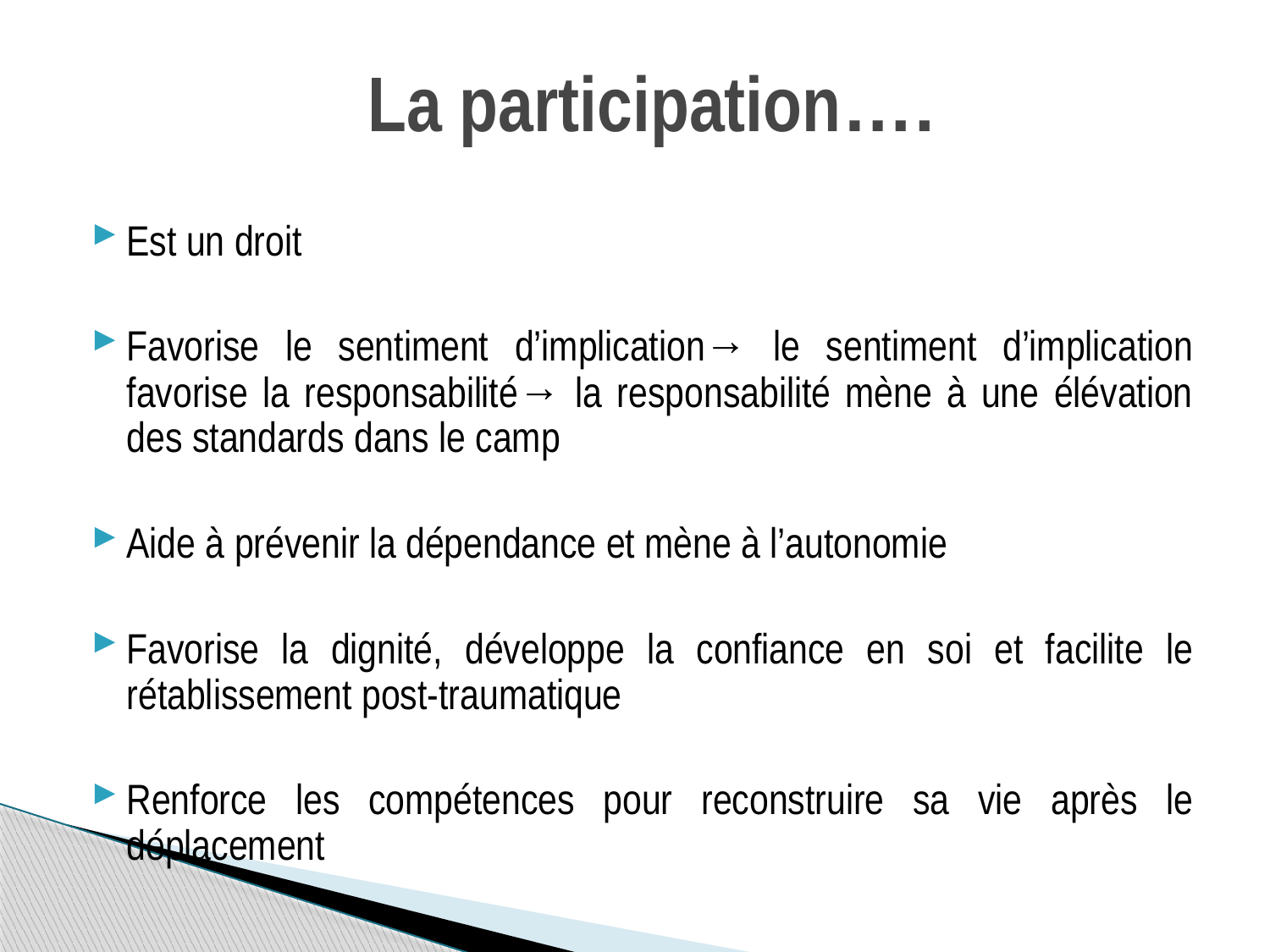

# La participation….
Est un droit

Favorise le sentiment d’implication→ le sentiment d’implication favorise la responsabilité→ la responsabilité mène à une élévation des standards dans le camp

Aide à prévenir la dépendance et mène à l’autonomie

Favorise la dignité, développe la confiance en soi et facilite le rétablissement post-traumatique

Renforce les compétences pour reconstruire sa vie après le déplacement